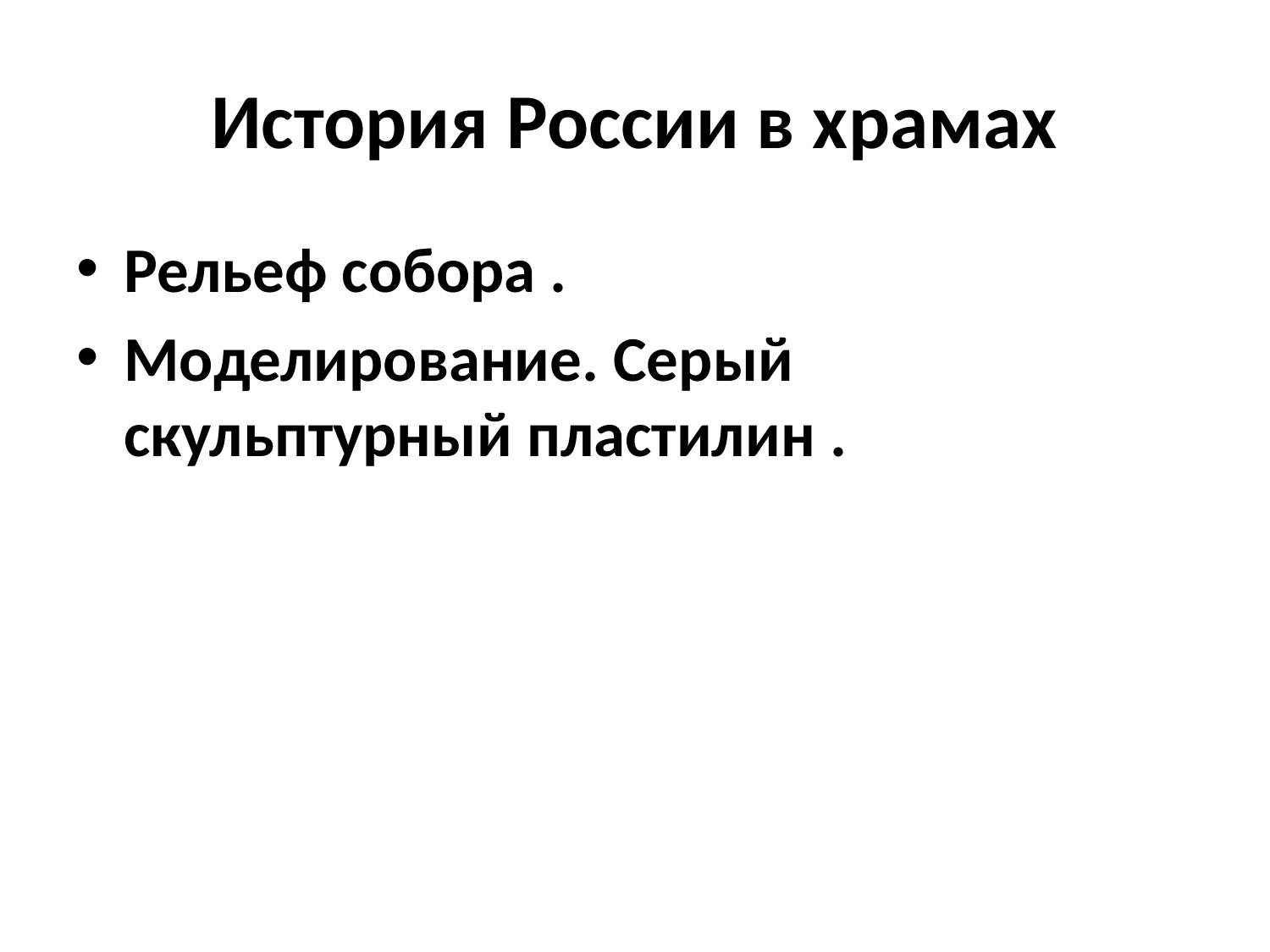

# История России в храмах
Рельеф собора .
Моделирование. Серый скульптурный пластилин .